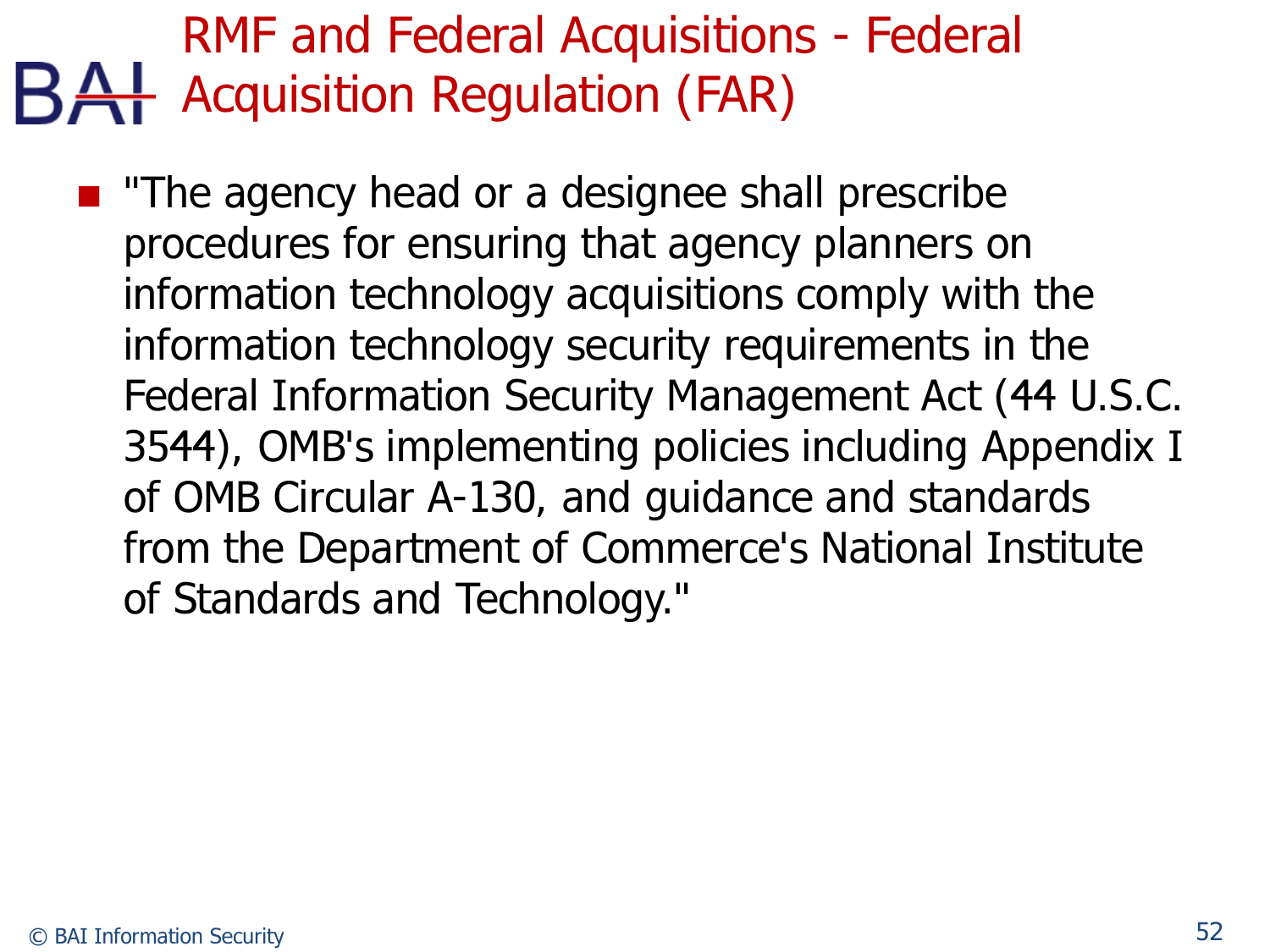

# RMF and Federal Acquisitions - Federal Acquisition Regulation (FAR)
"The agency head or a designee shall prescribe procedures for ensuring that agency planners on information technology acquisitions comply with the information technology security requirements in the Federal Information Security Management Act (44 U.S.C. 3544), OMB's implementing policies including Appendix I of OMB Circular A-130, and guidance and standards from the Department of Commerce's National Institute of Standards and Technology."